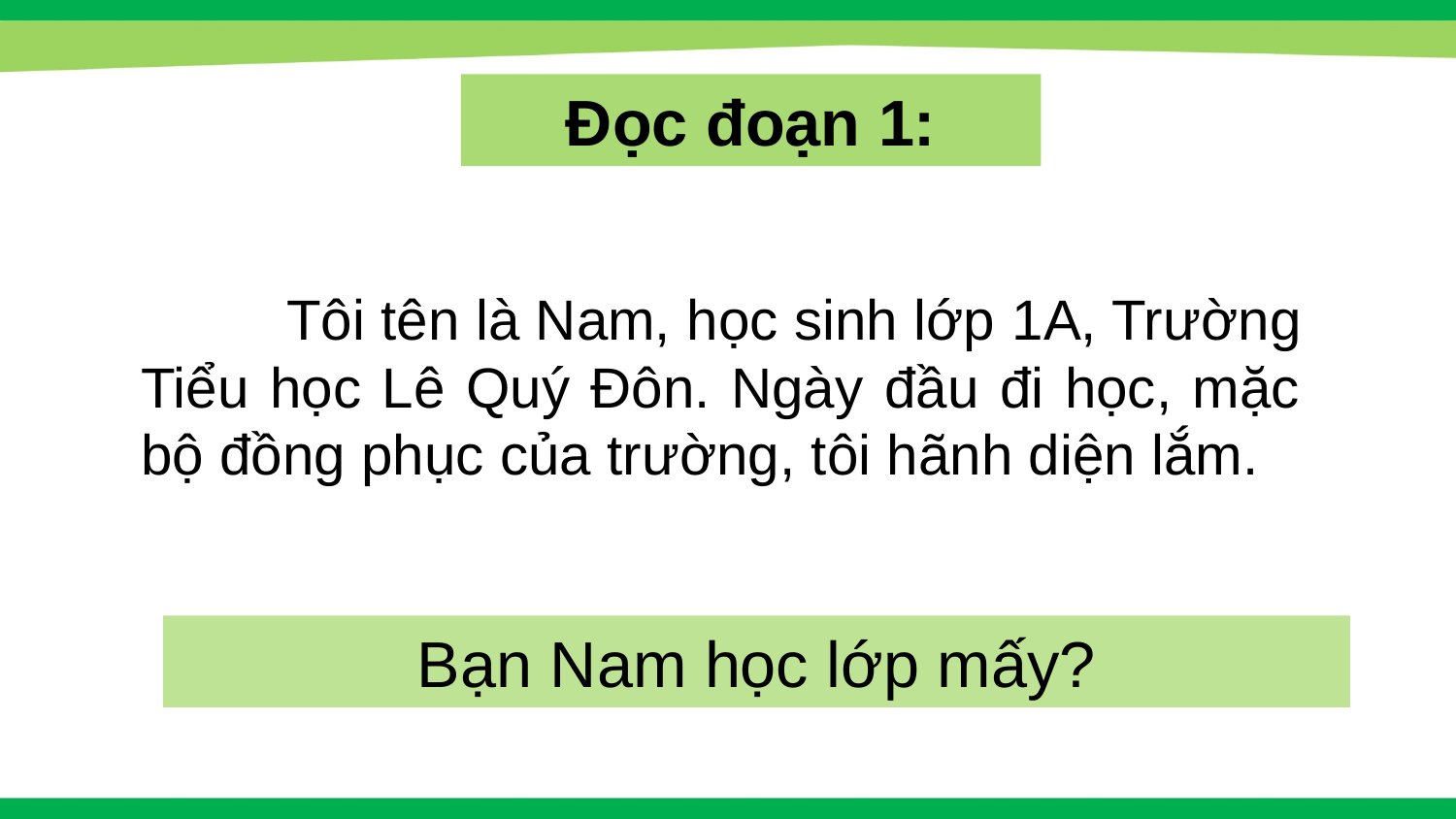

Đọc đoạn 1:
	Tôi tên là Nam, học sinh lớp 1A, Trường Tiểu học Lê Quý Đôn. Ngày đầu đi học, mặc bộ đồng phục của trường, tôi hãnh diện lắm.
Bạn Nam học lớp mấy?